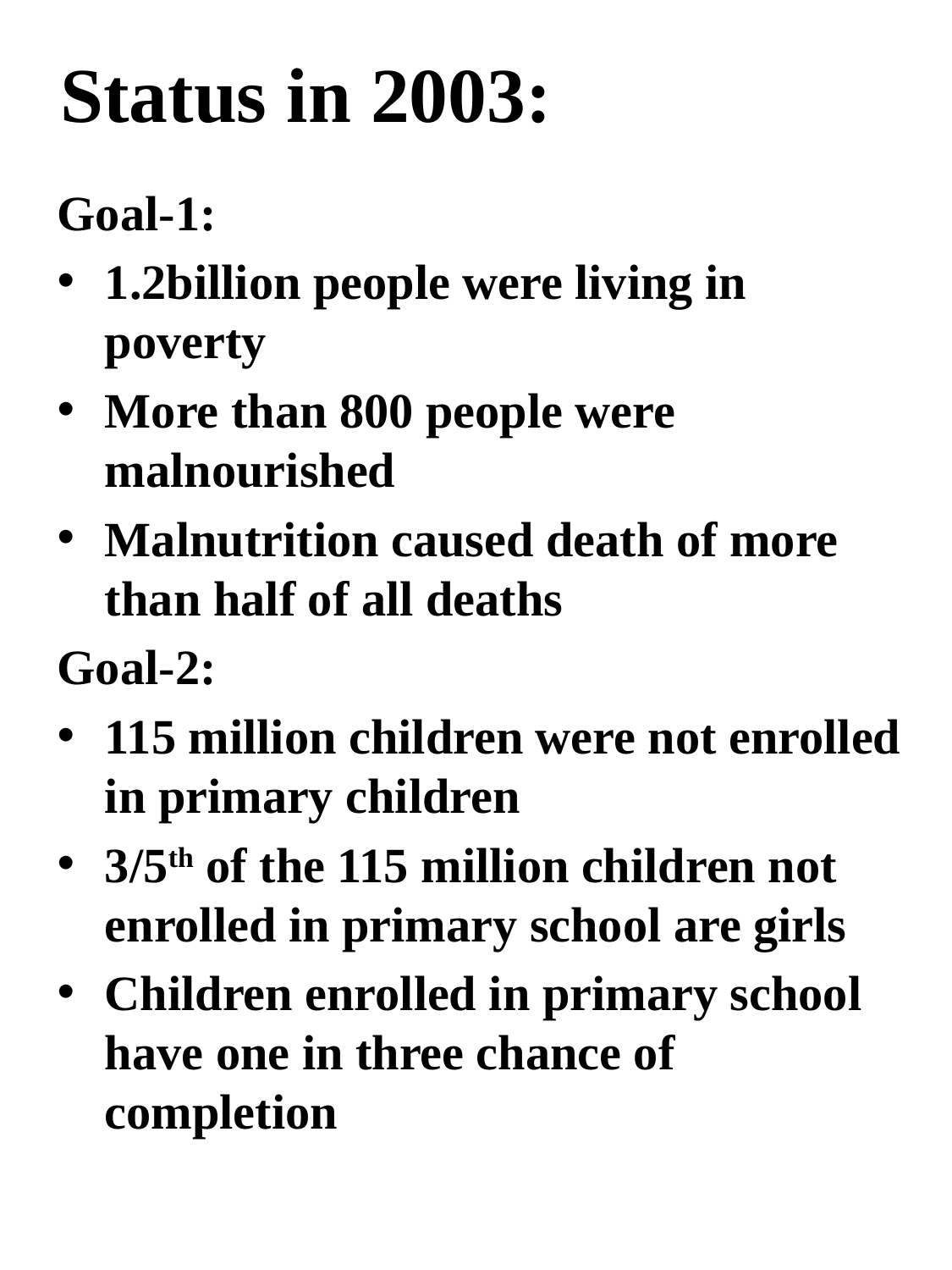

# Status in 2003:
Goal-1:
1.2billion people were living in poverty
More than 800 people were malnourished
Malnutrition caused death of more than half of all deaths
Goal-2:
115 million children were not enrolled in primary children
3/5th of the 115 million children not enrolled in primary school are girls
Children enrolled in primary school have one in three chance of completion